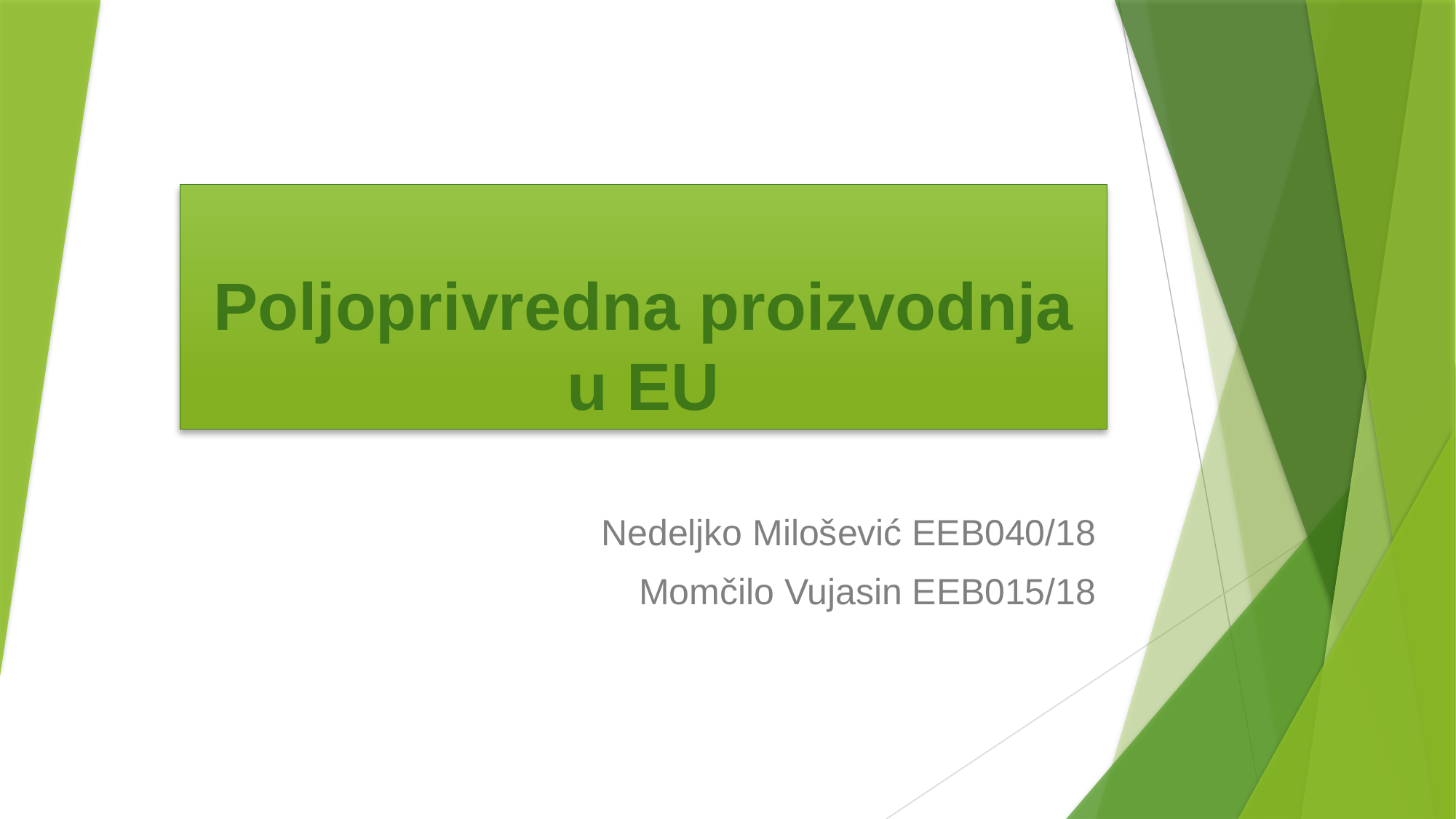

# Poljoprivredna proizvodnja u EU
Nedeljko Milošević EEB040/18
Momčilo Vujasin EEB015/18